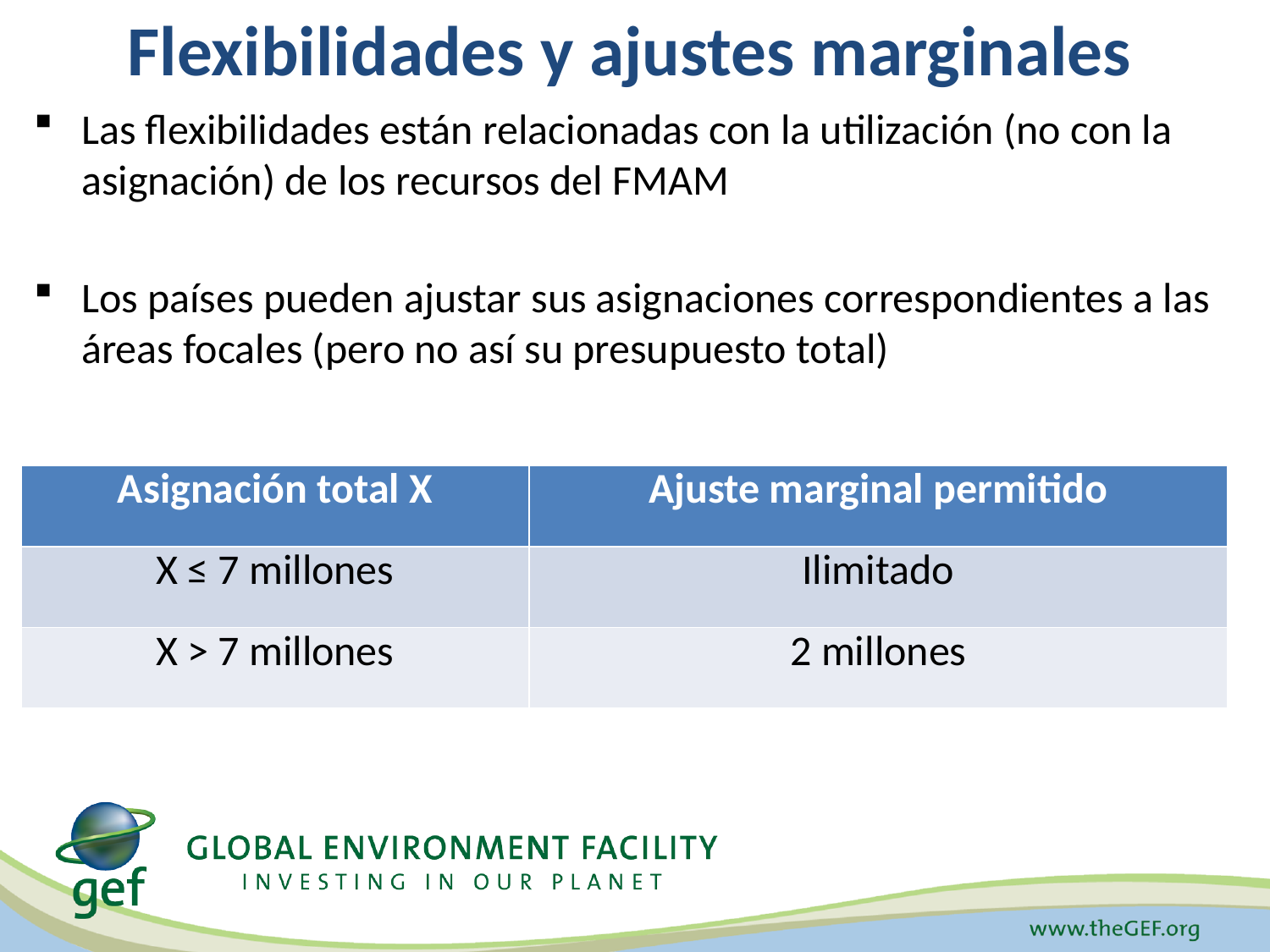

# Flexibilidades y ajustes marginales
Las flexibilidades están relacionadas con la utilización (no con la asignación) de los recursos del FMAM

Los países pueden ajustar sus asignaciones correspondientes a las áreas focales (pero no así su presupuesto total)

| Asignación total X | Ajuste marginal permitido |
| --- | --- |
| X ≤ 7 millones | Ilimitado |
| X > 7 millones | 2 millones |